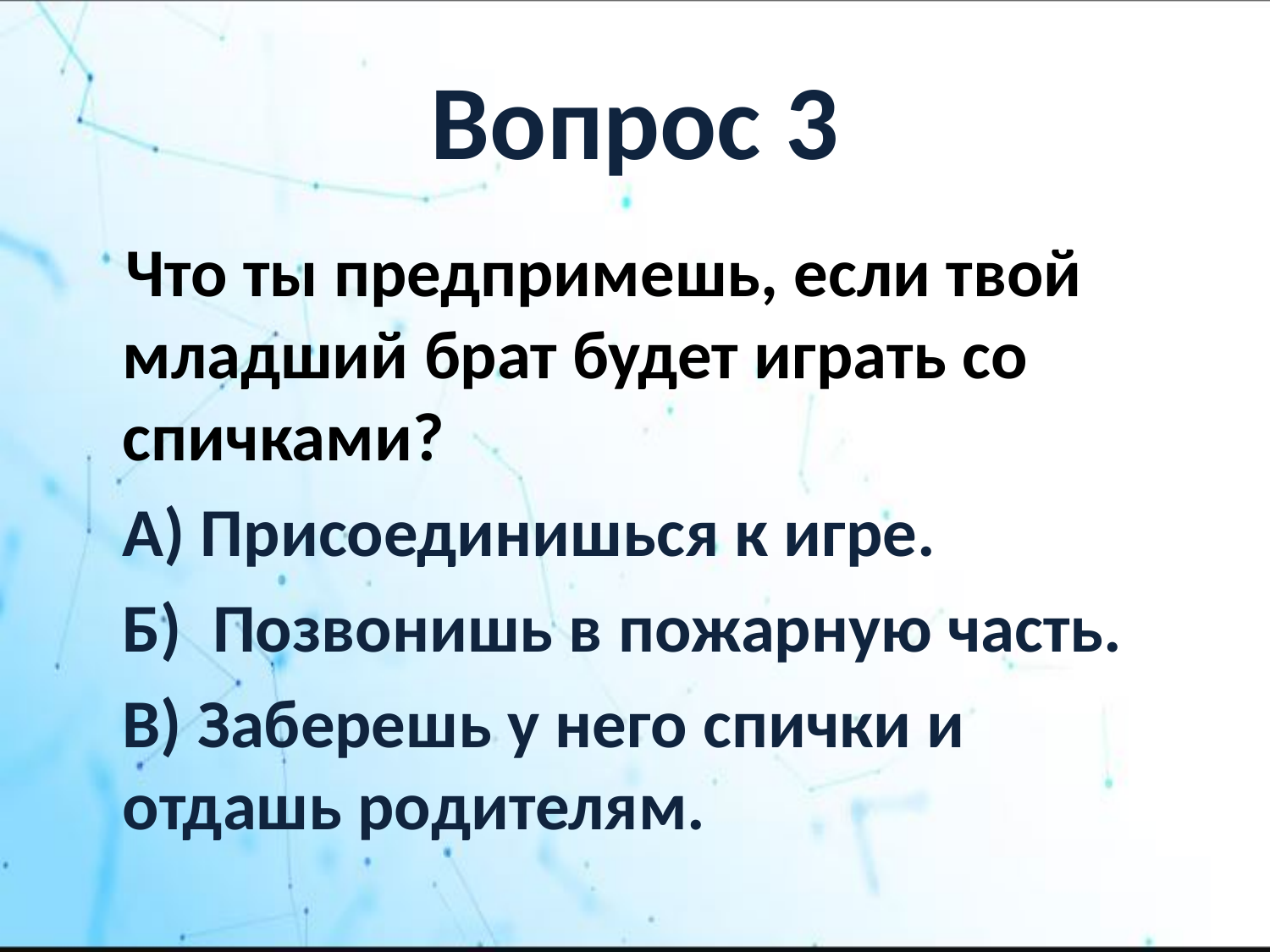

# Вопрос 3
    Что ты предпримешь, если твой младший брат будет играть со спичками?
   А) Присоединишься к игре.
   Б)  Позвонишь в пожарную часть.
   В) Заберешь у него спички и отдашь родителям.